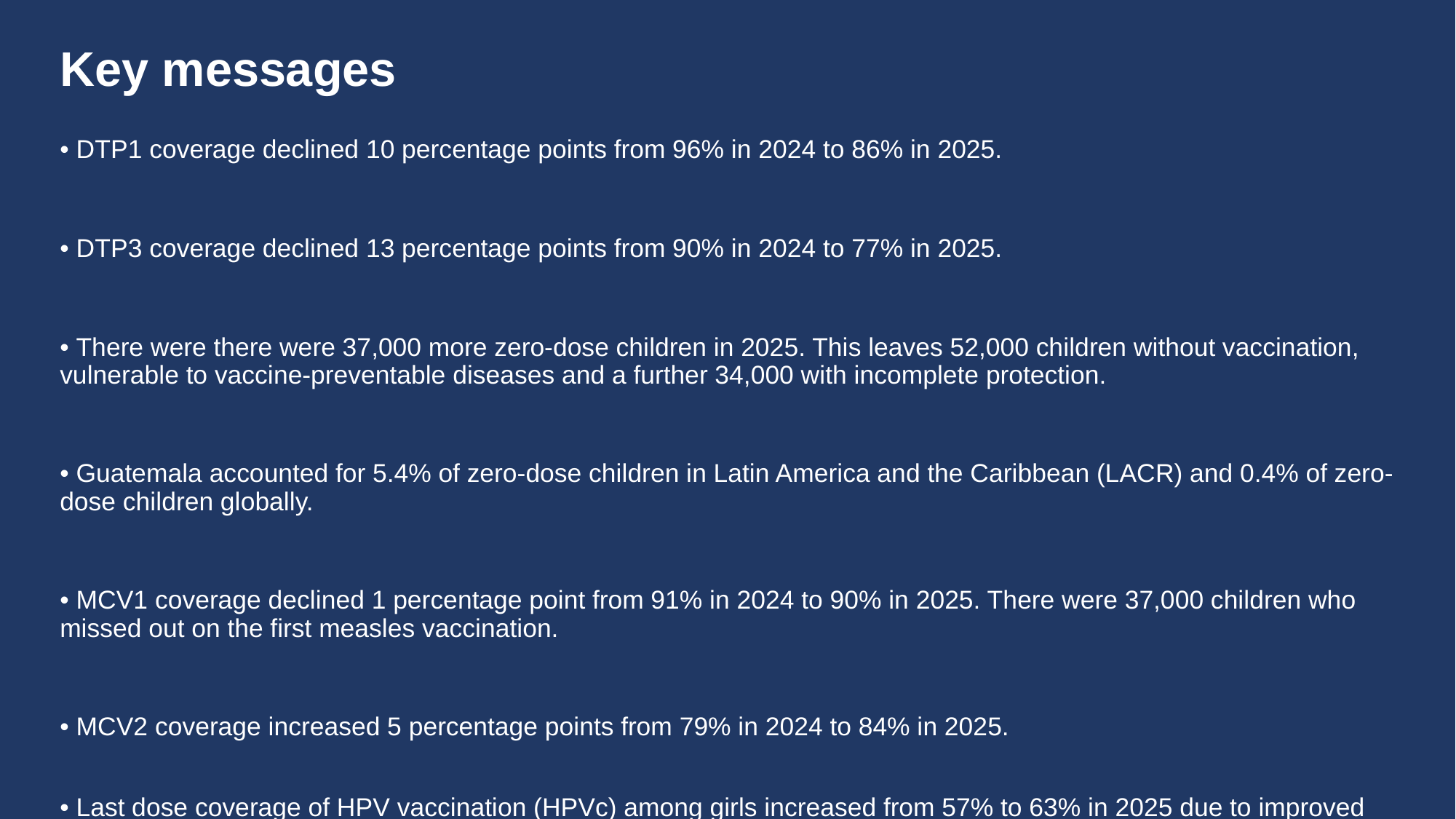

# Key messages
• DTP1 coverage declined 10 percentage points from 96% in 2024 to 86% in 2025.

• DTP3 coverage declined 13 percentage points from 90% in 2024 to 77% in 2025.

• There were there were 37,000 more zero-dose children in 2025. This leaves 52,000 children without vaccination, vulnerable to vaccine-preventable diseases and a further 34,000 with incomplete protection.

• Guatemala accounted for 5.4% of zero-dose children in Latin America and the Caribbean (LACR) and 0.4% of zero-dose children globally.

• MCV1 coverage declined 1 percentage point from 91% in 2024 to 90% in 2025. There were 37,000 children who missed out on the first measles vaccination.

• MCV2 coverage increased 5 percentage points from 79% in 2024 to 84% in 2025.

• Last dose coverage of HPV vaccination (HPVc) among girls increased from 57% to 63% in 2025 due to improved programme performance.